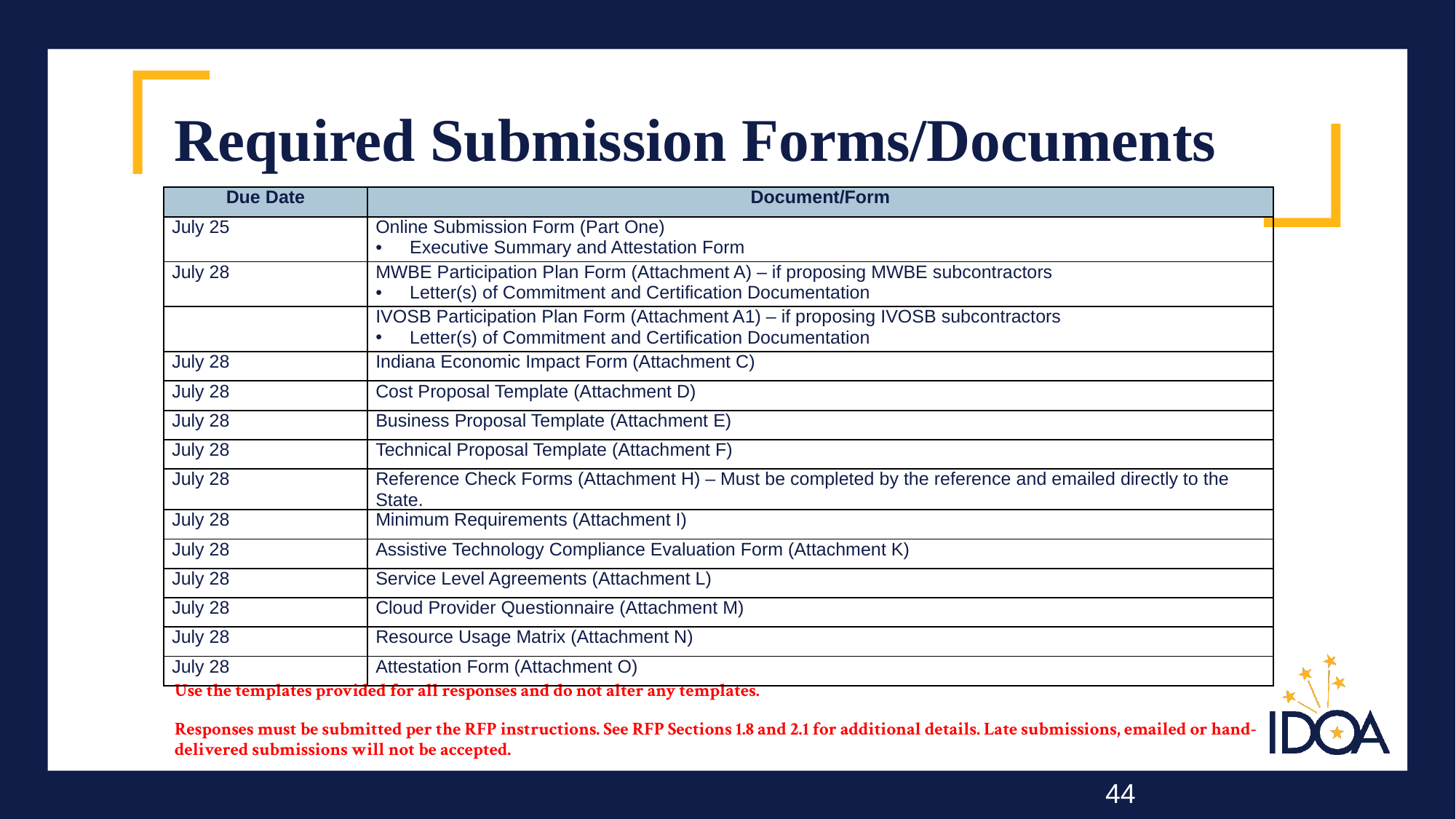

# Required Submission Forms/Documents
| Due Date | Document/Form |
| --- | --- |
| July 25 | Online Submission Form (Part One) Executive Summary and Attestation Form |
| July 28 | MWBE Participation Plan Form (Attachment A) – if proposing MWBE subcontractors Letter(s) of Commitment and Certification Documentation |
|  | IVOSB Participation Plan Form (Attachment A1) – if proposing IVOSB subcontractors Letter(s) of Commitment and Certification Documentation |
| July 28 | Indiana Economic Impact Form (Attachment C) |
| July 28 | Cost Proposal Template (Attachment D) |
| July 28 | Business Proposal Template (Attachment E) |
| July 28 | Technical Proposal Template (Attachment F) |
| July 28 | Reference Check Forms (Attachment H) – Must be completed by the reference and emailed directly to the State. |
| July 28 | Minimum Requirements (Attachment I) |
| July 28 | Assistive Technology Compliance Evaluation Form (Attachment K) |
| July 28 | Service Level Agreements (Attachment L) |
| July 28 | Cloud Provider Questionnaire (Attachment M) |
| July 28 | Resource Usage Matrix (Attachment N) |
| July 28 | Attestation Form (Attachment O) |
Use the templates provided for all responses and do not alter any templates.
Responses must be submitted per the RFP instructions. See RFP Sections 1.8 and 2.1 for additional details. Late submissions, emailed or hand-delivered submissions will not be accepted.

44